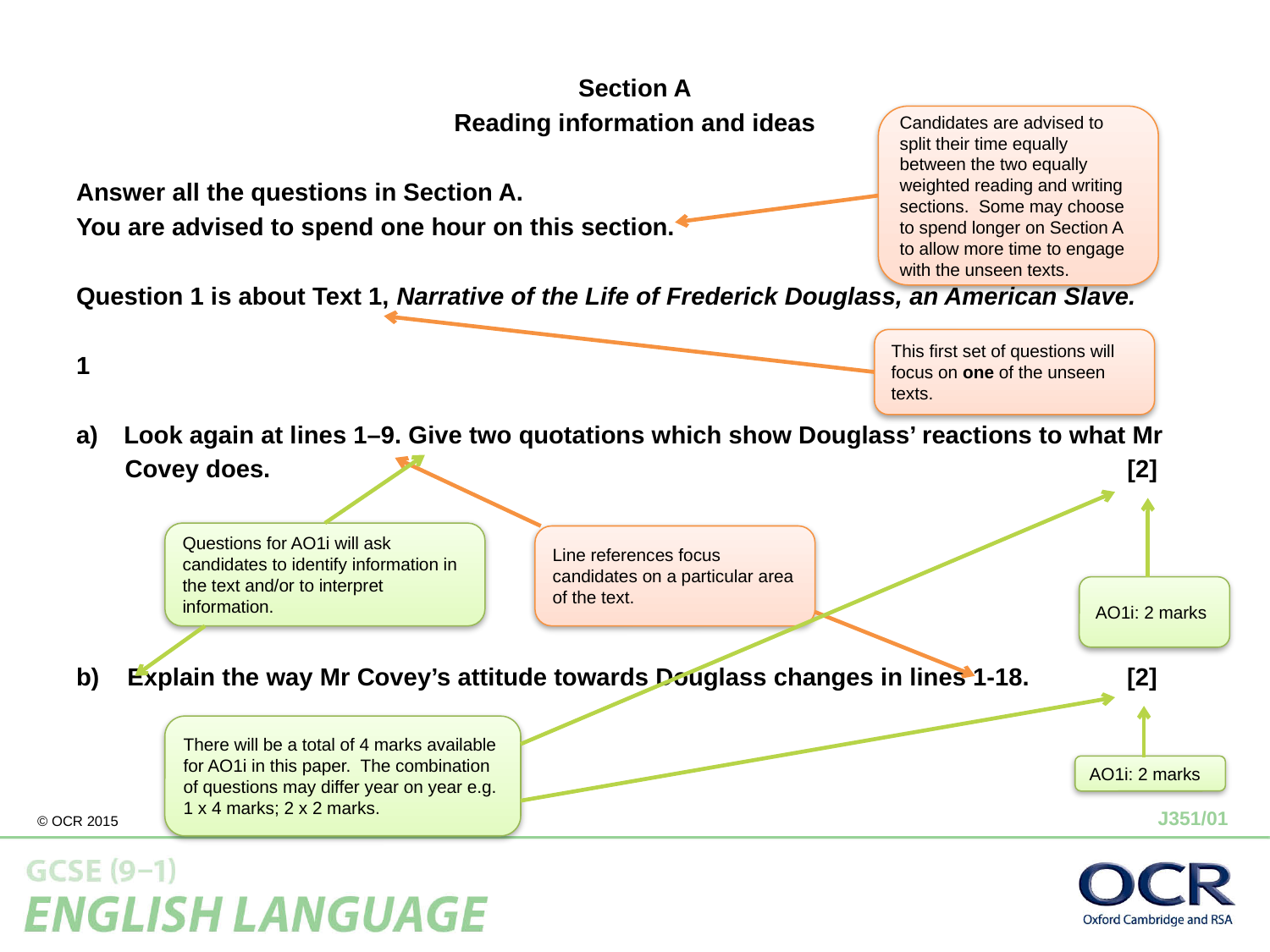

Section A
Reading information and ideas

Answer all the questions in Section A.
You are advised to spend one hour on this section.

Question 1 is about Text 1, Narrative of the Life of Frederick Douglass, an American Slave.

1

Look again at lines 1–9. Give two quotations which show Douglass’ reactions to what Mr
       Covey does.      							     [2]

b)    Explain the way Mr Covey’s attitude towards Douglass changes in lines 1-18.	     [2]

Candidates are advised to split their time equally between the two equally weighted reading and writing sections.  Some may choose to spend longer on Section A to allow more time to engage with the unseen texts.
This first set of questions will focus on one of the unseen texts.
Questions for AO1i will ask candidates to identify information in the text and/or to interpret information.
Line references focus candidates on a particular area of the text.
AO1i: 2 marks
There will be a total of 4 marks available for AO1i in this paper.  The combination of questions may differ year on year e.g. 1 x 4 marks; 2 x 2 marks.
AO1i: 2 marks